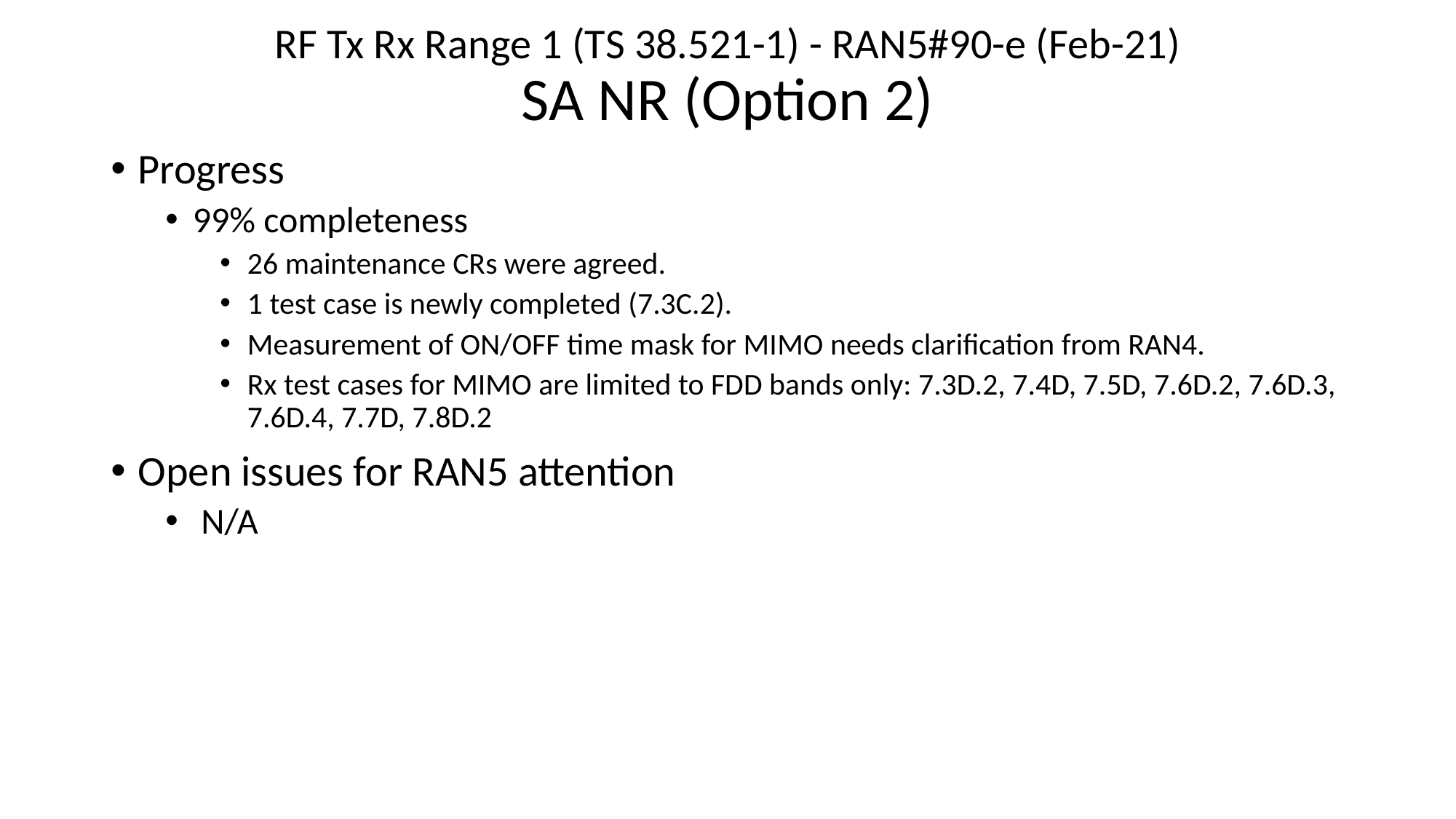

# RF Tx Rx Range 1 (TS 38.521-1) - RAN5#90-e (Feb-21) SA NR (Option 2)
Progress
99% completeness
26 maintenance CRs were agreed.
1 test case is newly completed (7.3C.2).
Measurement of ON/OFF time mask for MIMO needs clarification from RAN4.
Rx test cases for MIMO are limited to FDD bands only: 7.3D.2, 7.4D, 7.5D, 7.6D.2, 7.6D.3, 7.6D.4, 7.7D, 7.8D.2
Open issues for RAN5 attention
 N/A